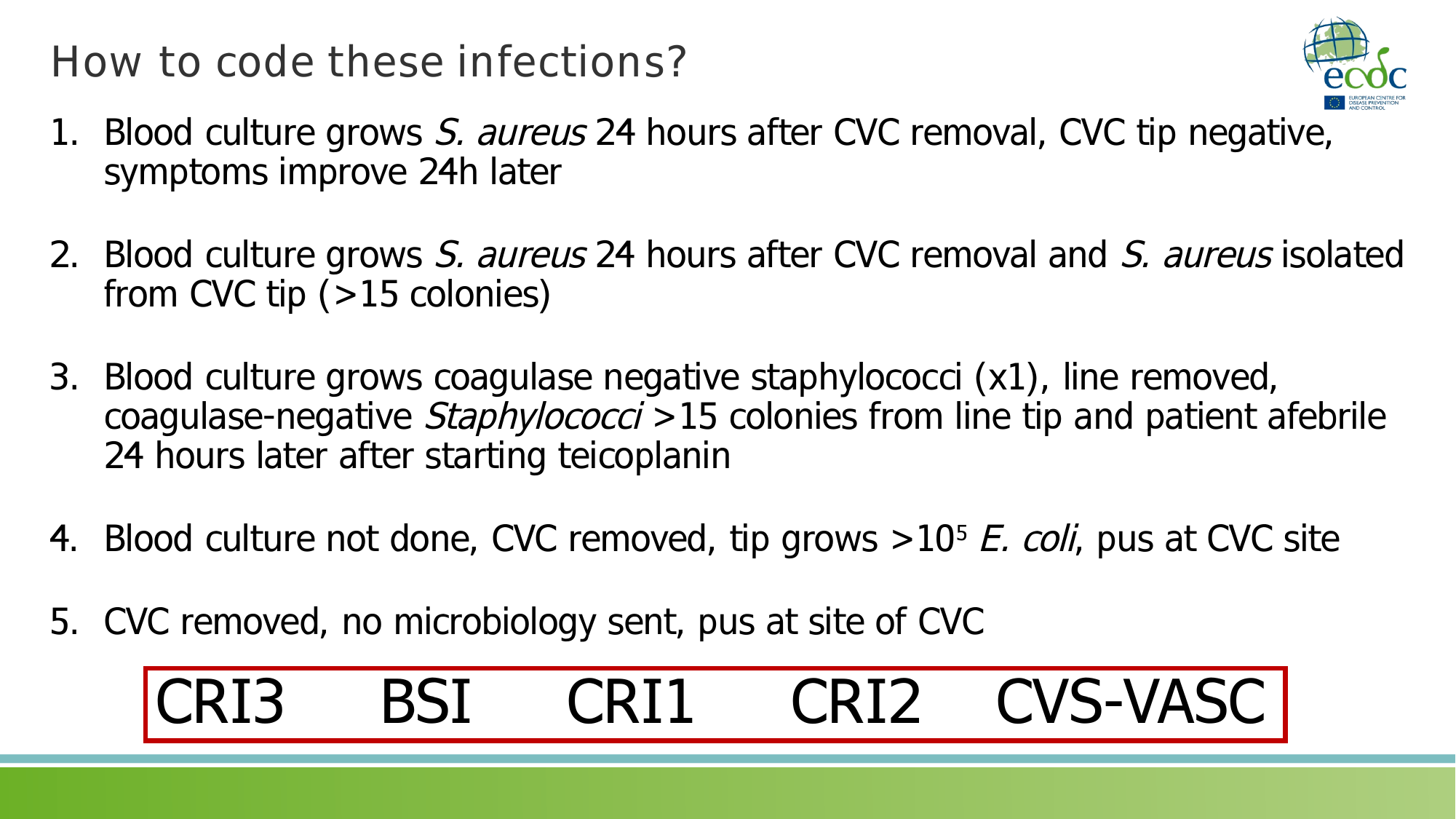

# How to code these infections?
Blood culture grows S. aureus 24 hours after CVC removal, CVC tip negative, symptoms improve 24h later

Blood culture grows S. aureus 24 hours after CVC removal and S. aureus isolated from CVC tip (>15 colonies)

Blood culture grows coagulase negative staphylococci (x1), line removed, coagulase-negative Staphylococci >15 colonies from line tip and patient afebrile 24 hours later after starting teicoplanin

Blood culture not done, CVC removed, tip grows >105 E. coli, pus at CVC site

CVC removed, no microbiology sent, pus at site of CVC
CRI3     BSI     CRI1     CRI2    CVS-VASC